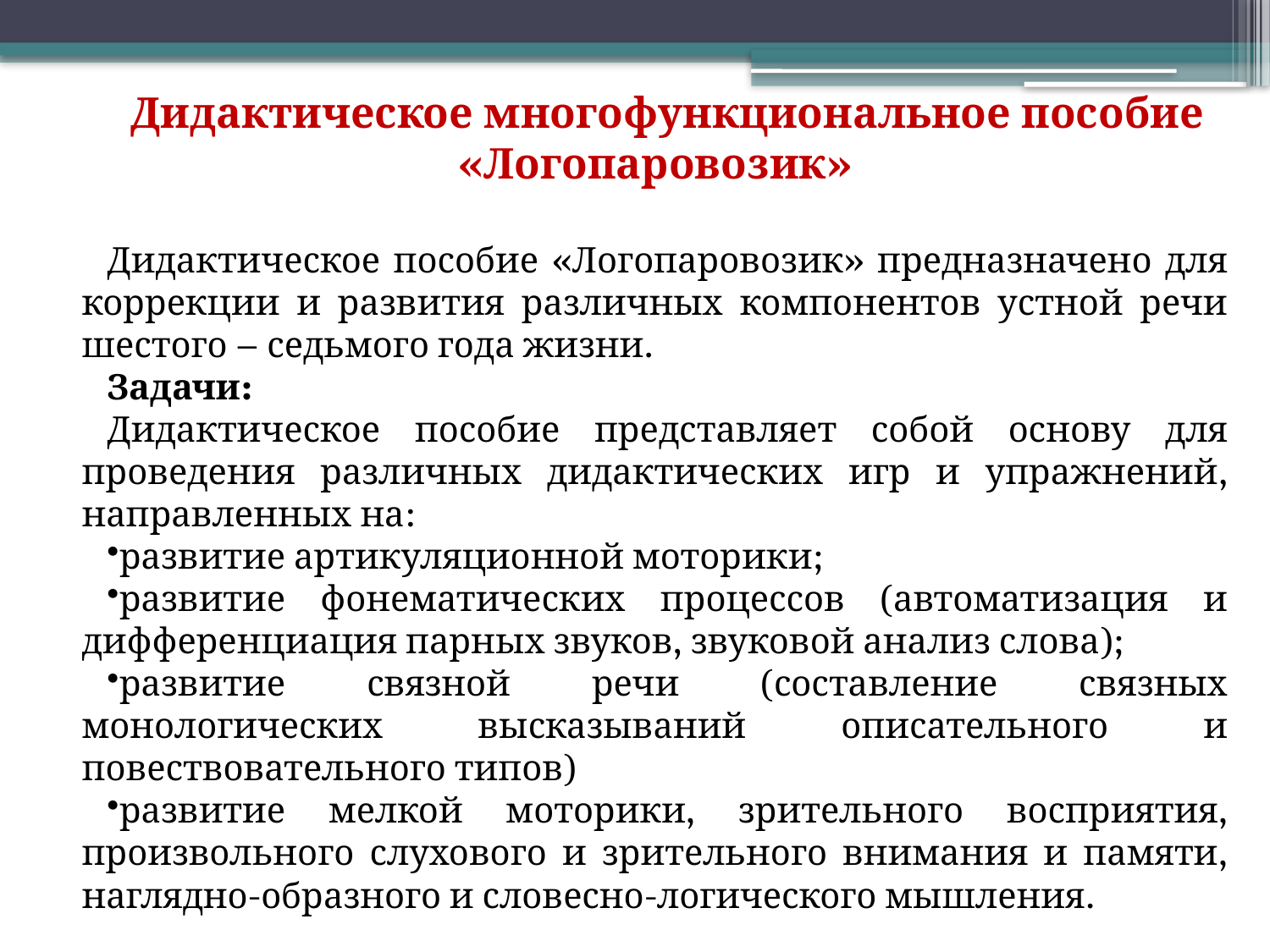

Дидактическое многофункциональное пособие «Логопаровозик»

Дидактическое пособие «Логопаровозик» предназначено для коррекции и развития различных компонентов устной речи шестого – седьмого года жизни.
Задачи:
Дидактическое пособие представляет собой основу для проведения различных дидактических игр и упражнений, направленных на:
развитие артикуляционной моторики;
развитие фонематических процессов (автоматизация и дифференциация парных звуков, звуковой анализ слова);
развитие связной речи (составление связных монологических высказываний описательного и повествовательного типов)
развитие мелкой моторики, зрительного восприятия, произвольного слухового и зрительного внимания и памяти, наглядно-образного и словесно-логического мышления.